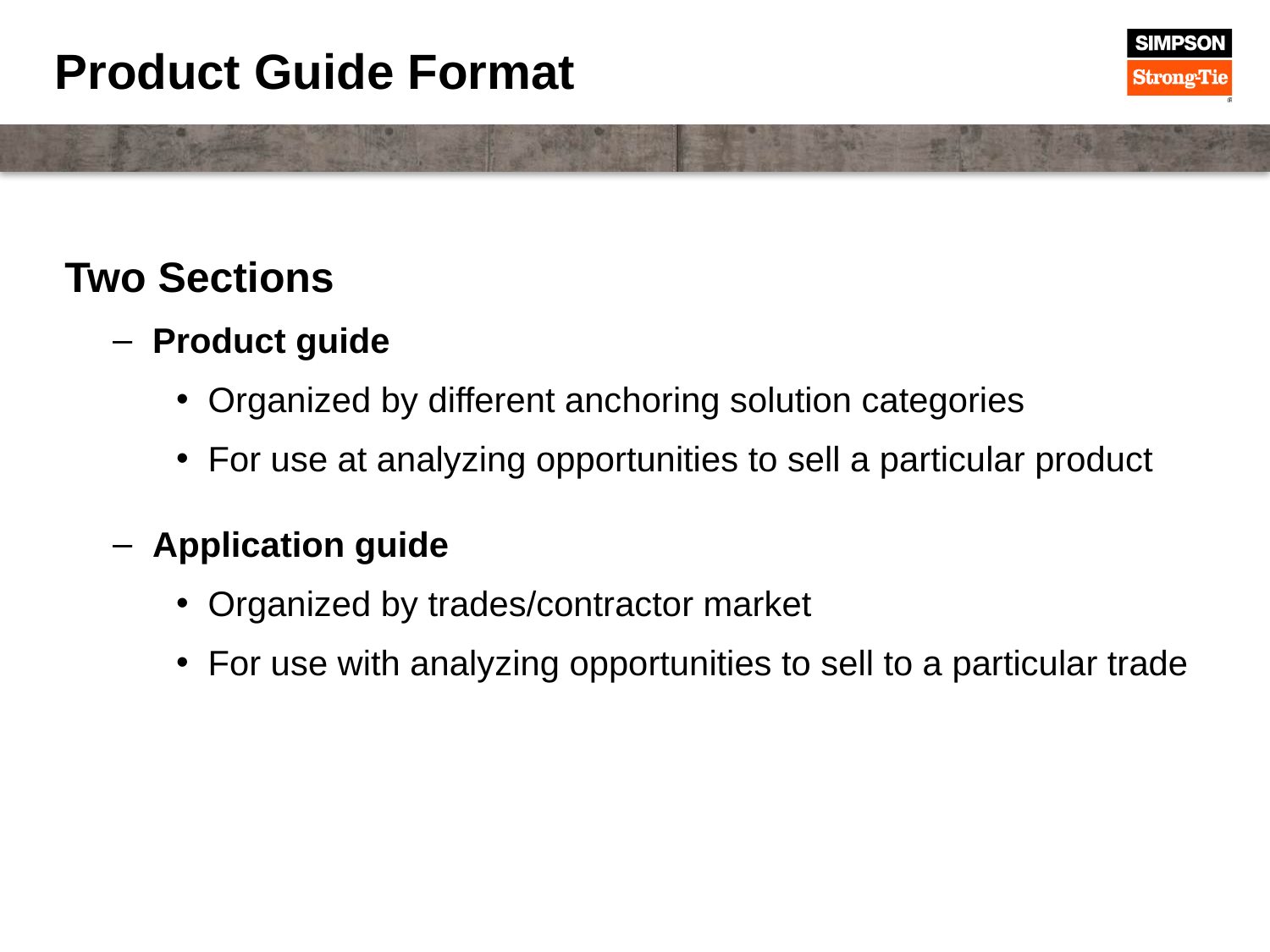

# Product Guide Format
Two Sections
Product guide
Organized by different anchoring solution categories
For use at analyzing opportunities to sell a particular product

Application guide
Organized by trades/contractor market
For use with analyzing opportunities to sell to a particular trade